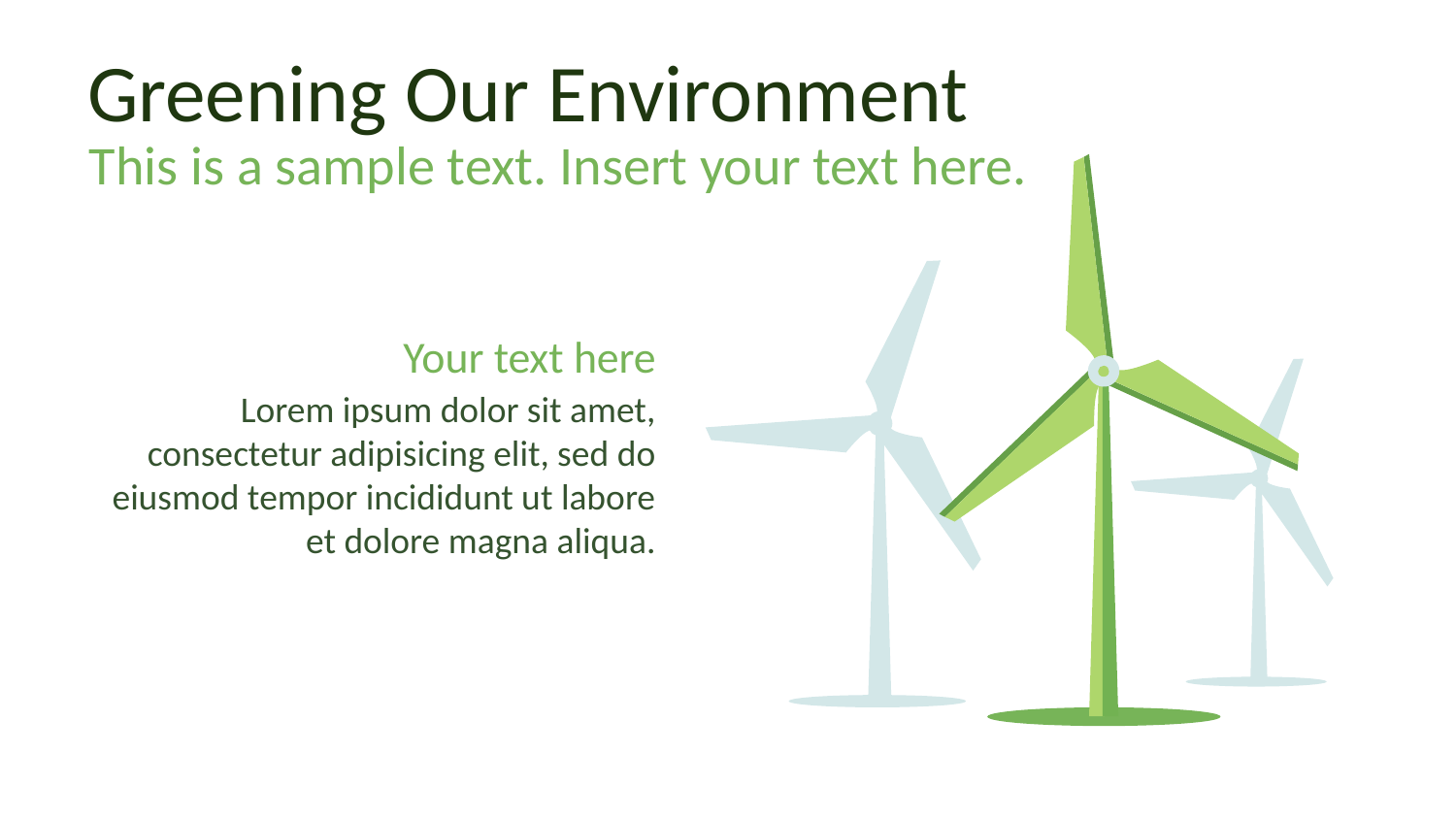

# Greening Our Environment
This is a sample text. Insert your text here.
Your text here
Lorem ipsum dolor sit amet, consectetur adipisicing elit, sed do eiusmod tempor incididunt ut labore et dolore magna aliqua.